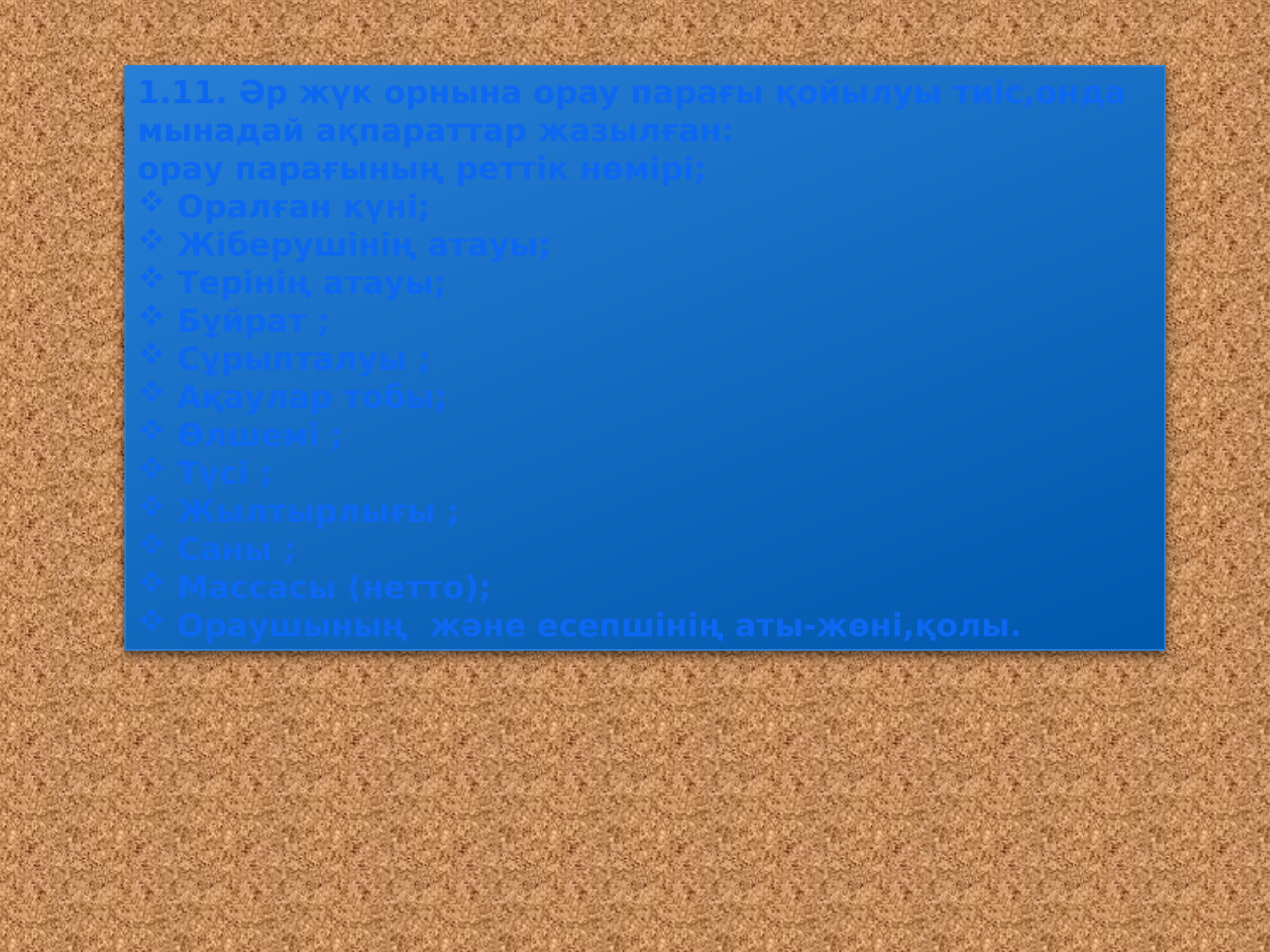

1.11. Әр жүк орнына орау парағы қойылуы тиіс,онда мынадай ақпараттар жазылған:
орау парағының реттік нөмірі;
Оралған күні;
Жіберушінің атауы;
Терінің атауы;
Бұйрат ;
Сұрыпталуы ;
Ақаулар тобы;
Өлшемі ;
Түсі ;
Жылтырлығы ;
Саны ;
Массасы (нетто);
Ораушының  және есепшінің аты-жөні,қолы.